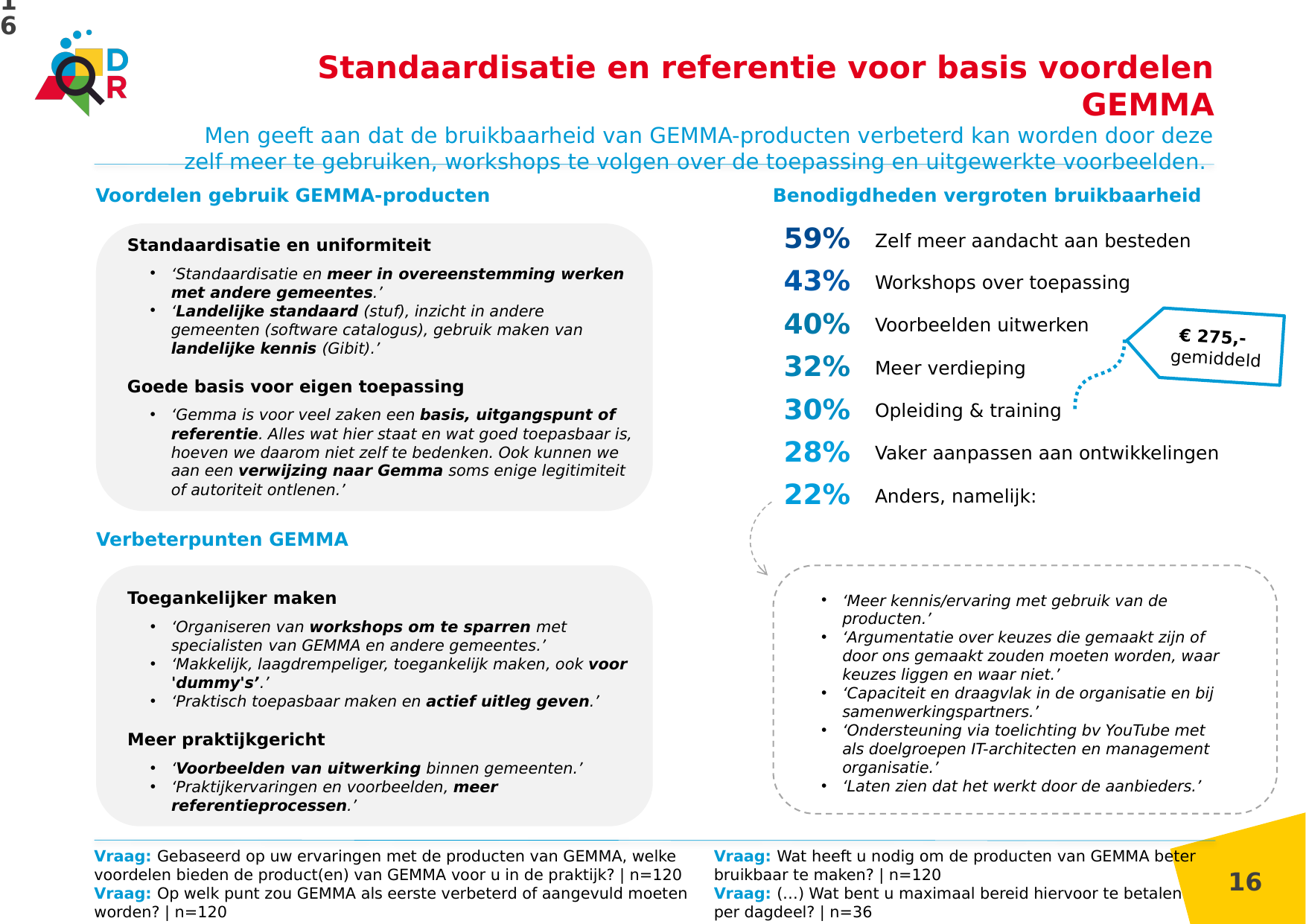

16
Standaardisatie en referentie voor basis voordelen GEMMA
Men geeft aan dat de bruikbaarheid van GEMMA-producten verbeterd kan worden door deze zelf meer te gebruiken, workshops te volgen over de toepassing en uitgewerkte voorbeelden.
Voordelen gebruik GEMMA-producten
Benodigdheden vergroten bruikbaarheid
59%

43%

40%

32%

30%

28%

22%
Zelf meer aandacht aan besteden

Workshops over toepassing

Voorbeelden uitwerken

Meer verdieping

Opleiding & training

Vaker aanpassen aan ontwikkelingen

Anders, namelijk:

Standaardisatie en uniformiteit

‘Standaardisatie en meer in overeenstemming werken met andere gemeentes.’
‘Landelijke standaard (stuf), inzicht in andere gemeenten (software catalogus), gebruik maken van landelijke kennis (Gibit).’

Goede basis voor eigen toepassing

‘Gemma is voor veel zaken een basis, uitgangspunt of referentie. Alles wat hier staat en wat goed toepasbaar is, hoeven we daarom niet zelf te bedenken. Ook kunnen we aan een verwijzing naar Gemma soms enige legitimiteit of autoriteit ontlenen.’

 € 275,-
gemiddeld

Verbeterpunten GEMMA

Toegankelijker maken

‘Organiseren van workshops om te sparren met specialisten van GEMMA en andere gemeentes.’
‘Makkelijk, laagdrempeliger, toegankelijk maken, ook voor 'dummy's’.’
‘Praktisch toepasbaar maken en actief uitleg geven.’

Meer praktijkgericht

‘Voorbeelden van uitwerking binnen gemeenten.’
‘Praktijkervaringen en voorbeelden, meer referentieprocessen.’
‘Meer kennis/ervaring met gebruik van de producten.’
‘Argumentatie over keuzes die gemaakt zijn of door ons gemaakt zouden moeten worden, waar keuzes liggen en waar niet.’
‘Capaciteit en draagvlak in de organisatie en bij samenwerkingspartners.’
‘Ondersteuning via toelichting bv YouTube met als doelgroepen IT-architecten en management organisatie.’
‘Laten zien dat het werkt door de aanbieders.’
Vraag: Gebaseerd op uw ervaringen met de producten van GEMMA, welke voordelen bieden de product(en) van GEMMA voor u in de praktijk? | n=120
Vraag: Op welk punt zou GEMMA als eerste verbeterd of aangevuld moeten worden? | n=120
Vraag: Wat heeft u nodig om de producten van GEMMA beter bruikbaar te maken? | n=120
Vraag: (…) Wat bent u maximaal bereid hiervoor te betalen per dagdeel? | n=36
16